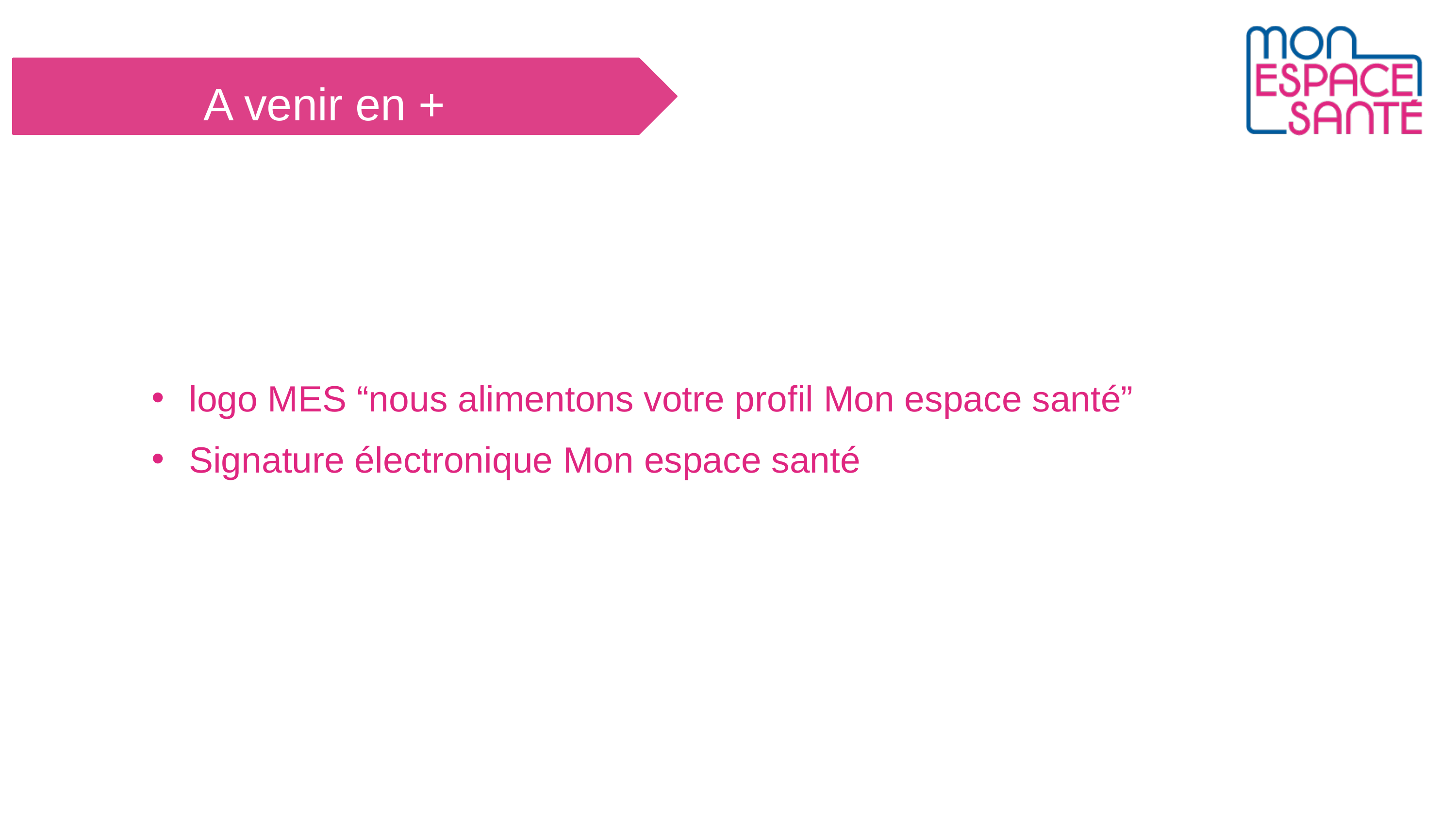

A venir en +

logo MES “nous alimentons votre profil Mon espace santé”
Signature électronique Mon espace santé